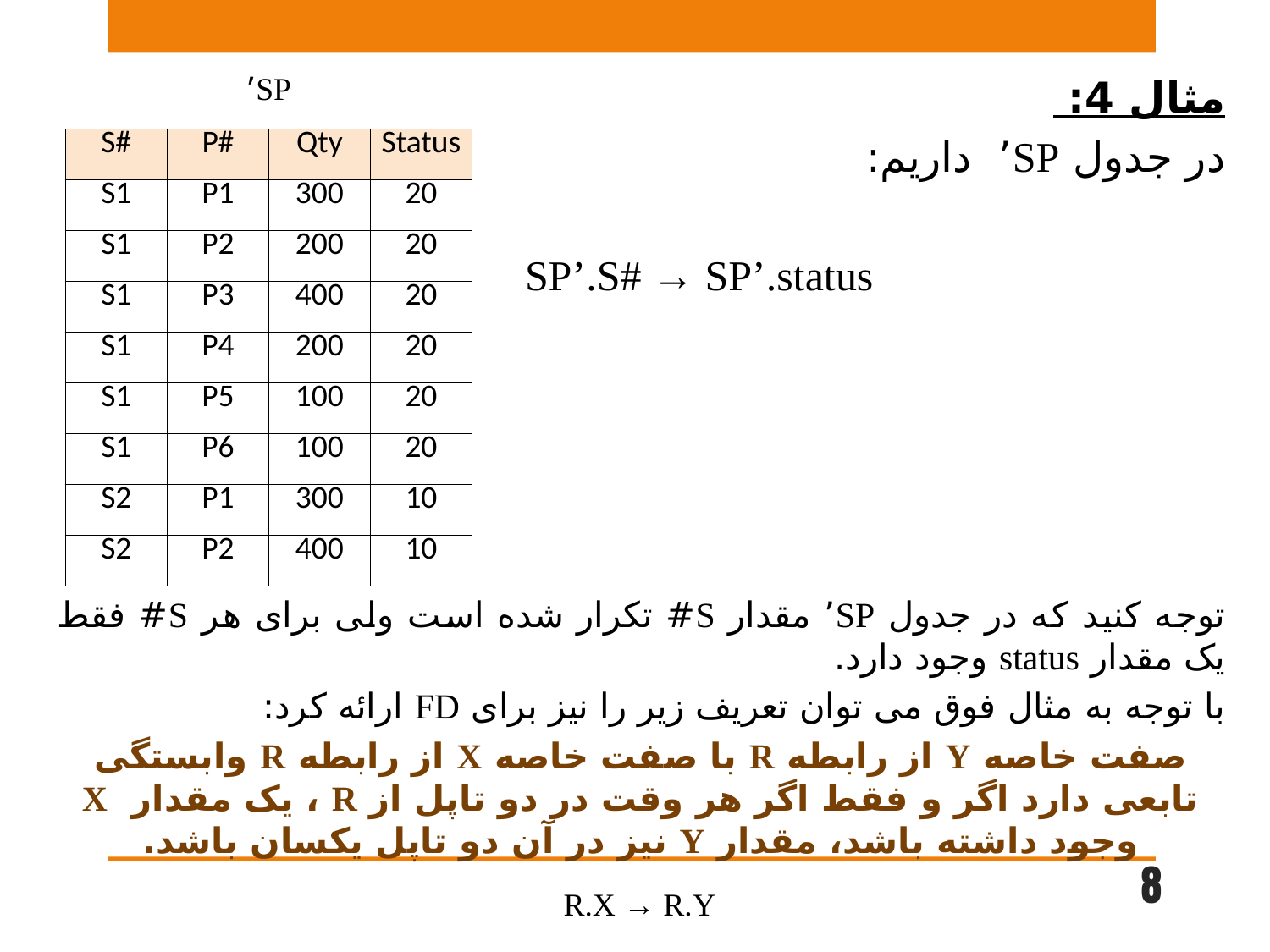

SP’
مثال 4:
در جدول SP’  داریم:

                          SP’.S# → SP’.status

توجه کنید که در جدول SP’ مقدار S# تکرار شده است ولی برای هر S# فقط یک مقدار status وجود دارد.
با توجه به مثال فوق می توان تعریف زیر را نیز برای FD ارائه کرد:
صفت خاصه Y از رابطه R با صفت خاصه X از رابطه R وابستگی تابعی دارد اگر و فقط اگر هر وقت در دو تاپل از R ، یک مقدار  X وجود داشته باشد، مقدار Y نیز در آن دو تاپل یکسان باشد.
| S# | P# | Qty | Status |
| --- | --- | --- | --- |
| S1 | P1 | 300 | 20 |
| S1 | P2 | 200 | 20 |
| S1 | P3 | 400 | 20 |
| S1 | P4 | 200 | 20 |
| S1 | P5 | 100 | 20 |
| S1 | P6 | 100 | 20 |
| S2 | P1 | 300 | 10 |
| S2 | P2 | 400 | 10 |
8
R.X → R.Y